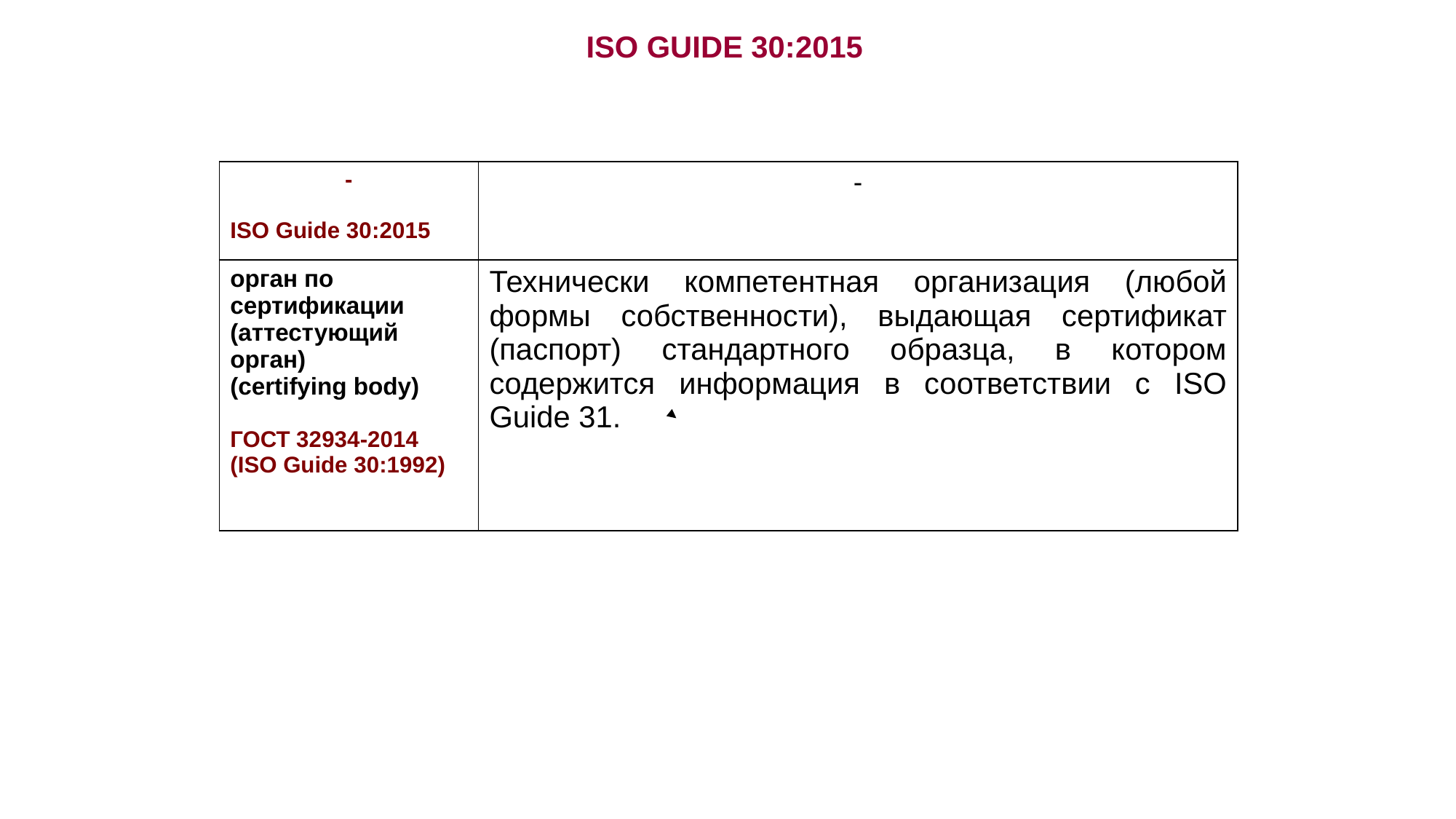

ISO GUIDE 30:2015

| - ISO Guide 30:2015 | - |
| --- | --- |
| орган по сертификации (аттестующий орган) (certifying body) ГОСТ 32934-2014 (ISO Guide 30:1992) | Технически компетентная организация (любой формы собственности), выдающая сертификат (паспорт) стандартного образца, в котором содержится информация в соответствии с ISO Guide 31. |